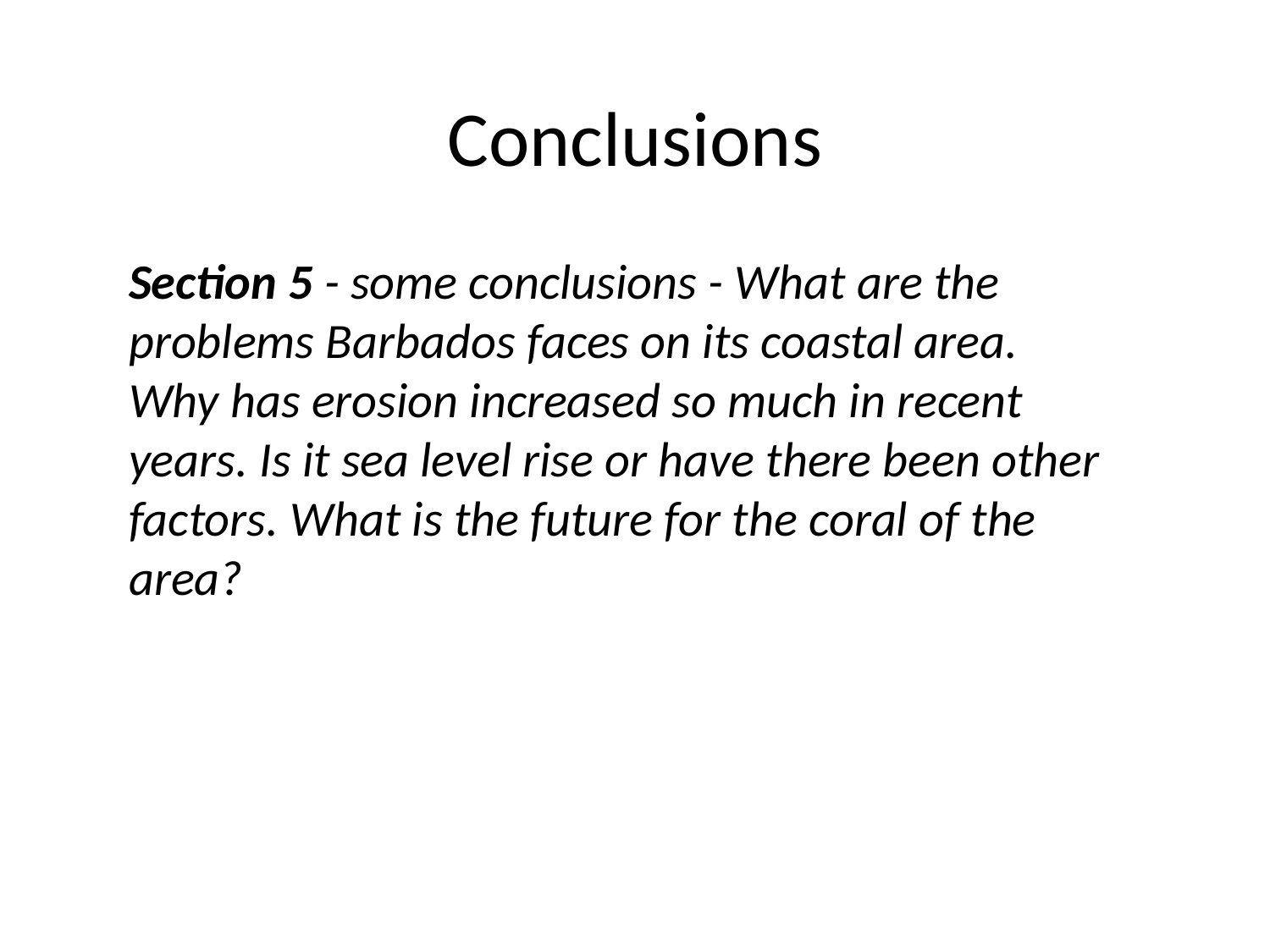

# Conclusions
Section 5 - some conclusions - What are the problems Barbados faces on its coastal area. Why has erosion increased so much in recent years. Is it sea level rise or have there been other factors. What is the future for the coral of the area?